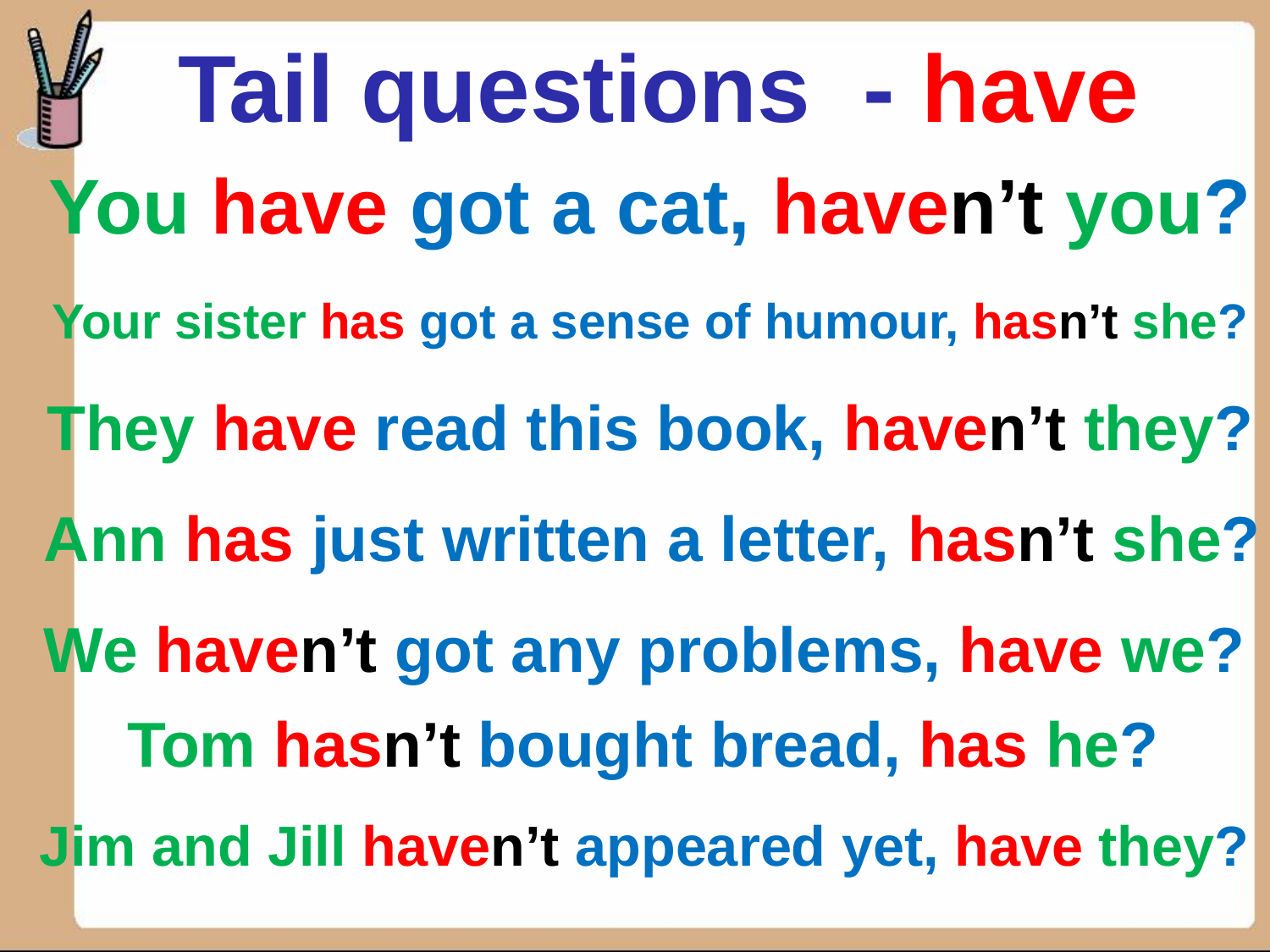

Tail questions  - have
You have got a cat, haven’t you?
Your sister has got a sense of humour, hasn’t she?
They have read this book, haven’t they?
Ann has just written a letter, hasn’t she?
We haven’t got any problems, have we?
Tom hasn’t bought bread, has he?
Jim and Jill haven’t appeared yet, have they?